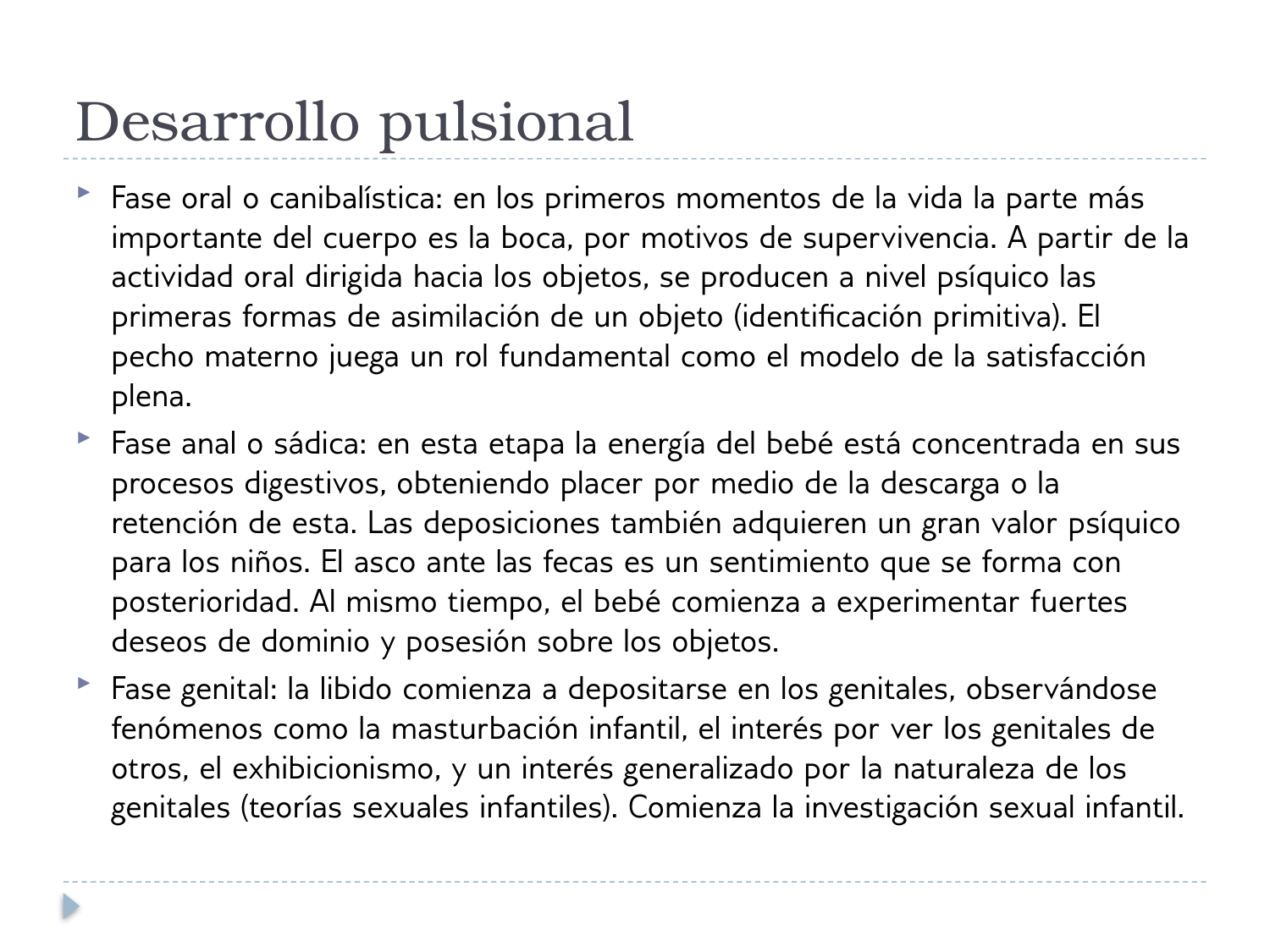

# Desarrollo pulsional
Fase oral o canibalística: en los primeros momentos de la vida la parte más importante del cuerpo es la boca, por motivos de supervivencia. A partir de la actividad oral dirigida hacia los objetos, se producen a nivel psíquico las primeras formas de asimilación de un objeto (identificación primitiva). El pecho materno juega un rol fundamental como el modelo de la satisfacción plena.
Fase anal o sádica: en esta etapa la energía del bebé está concentrada en sus procesos digestivos, obteniendo placer por medio de la descarga o la retención de esta. Las deposiciones también adquieren un gran valor psíquico para los niños. El asco ante las fecas es un sentimiento que se forma con posterioridad. Al mismo tiempo, el bebé comienza a experimentar fuertes deseos de dominio y posesión sobre los objetos.
Fase genital: la libido comienza a depositarse en los genitales, observándose fenómenos como la masturbación infantil, el interés por ver los genitales de otros, el exhibicionismo, y un interés generalizado por la naturaleza de los genitales (teorías sexuales infantiles). Comienza la investigación sexual infantil.